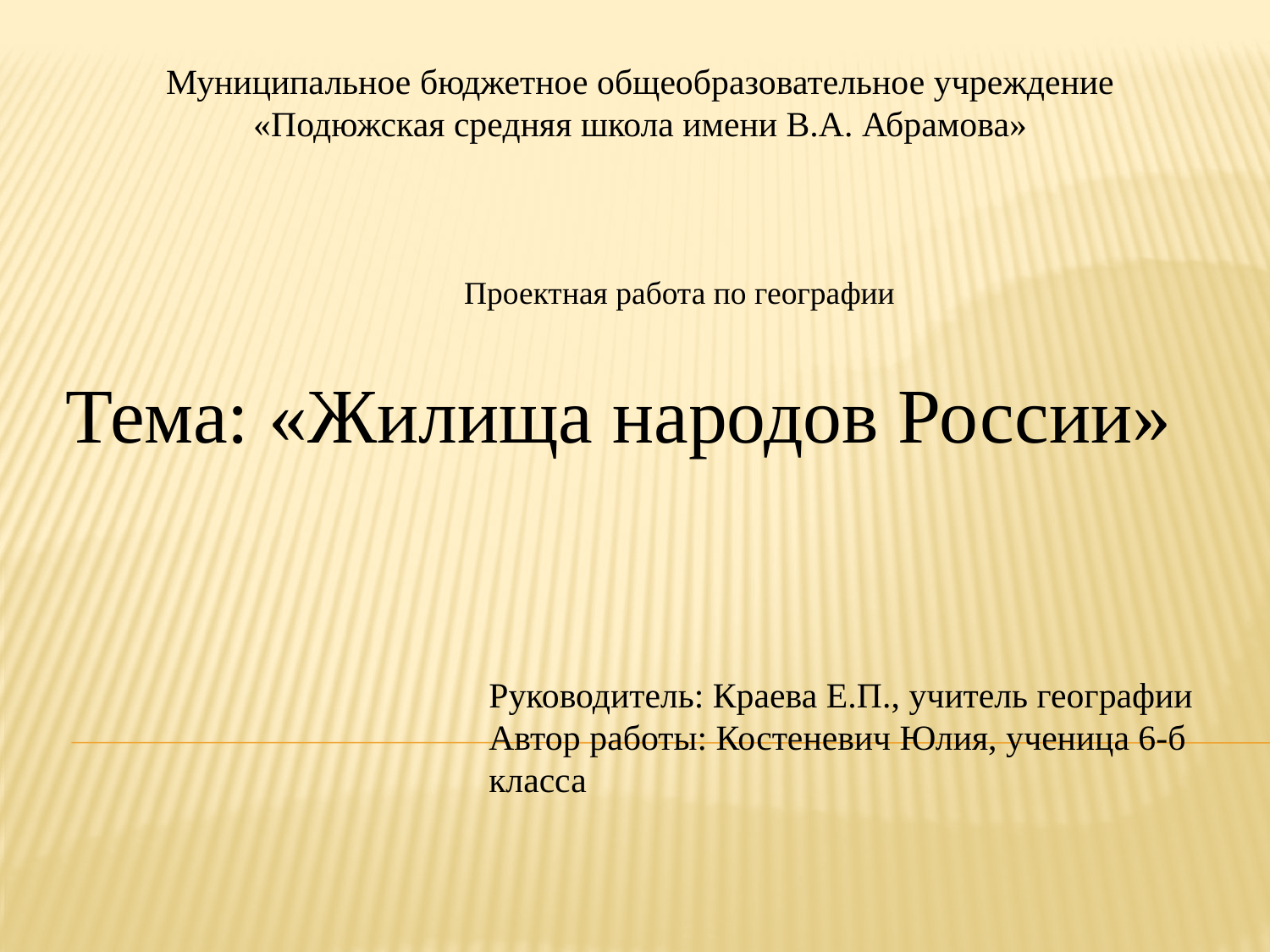

Муниципальное бюджетное общеобразовательное учреждение «Подюжская средняя школа имени В.А. Абрамова»

Проектная работа по географии
Тема: «Жилища народов России»
Руководитель: Краева Е.П., учитель географии
Автор работы: Костеневич Юлия, ученица 6-б класса